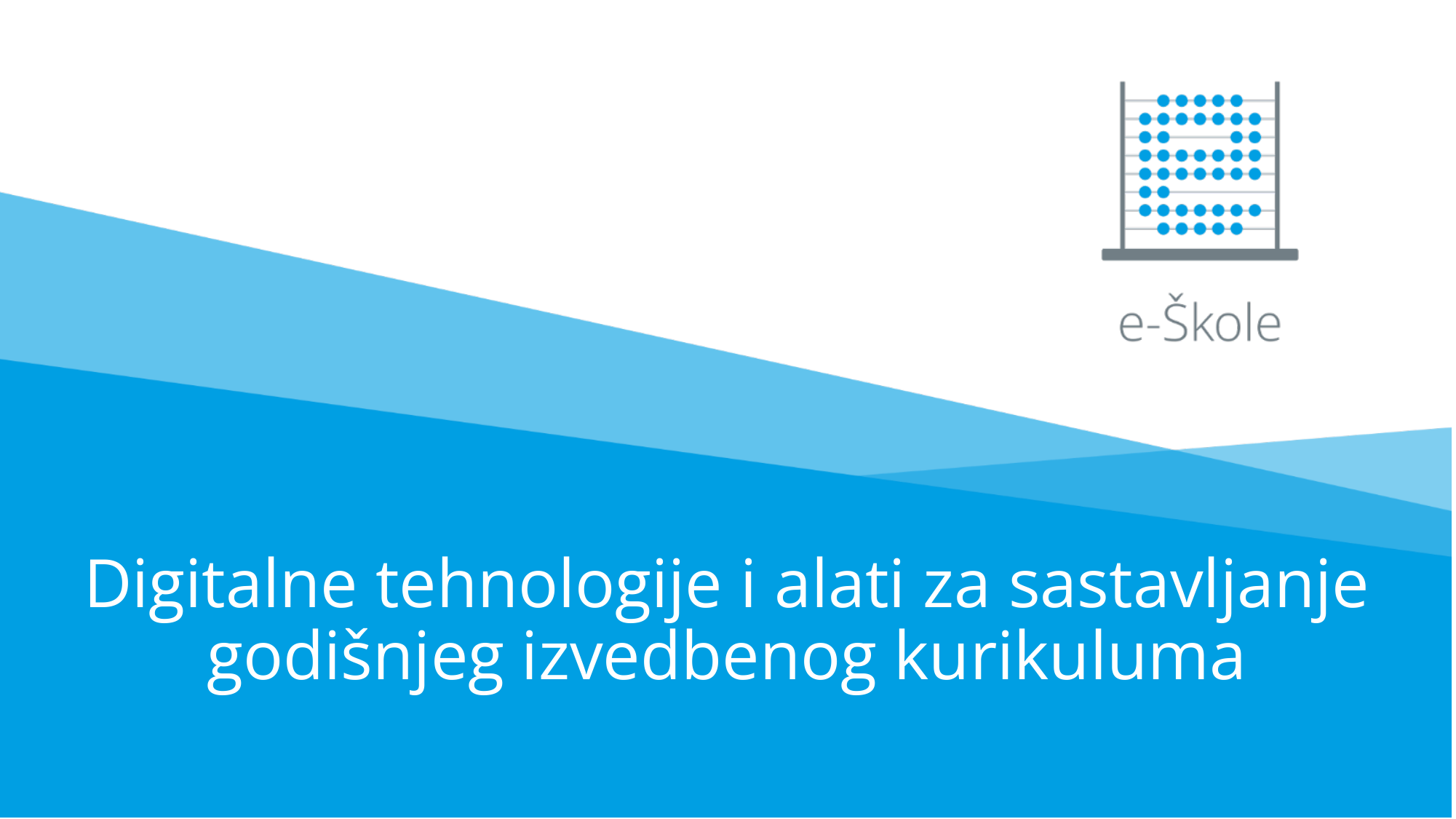

# Digitalne tehnologije i alati za sastavljanje godišnjeg izvedbenog kurikuluma